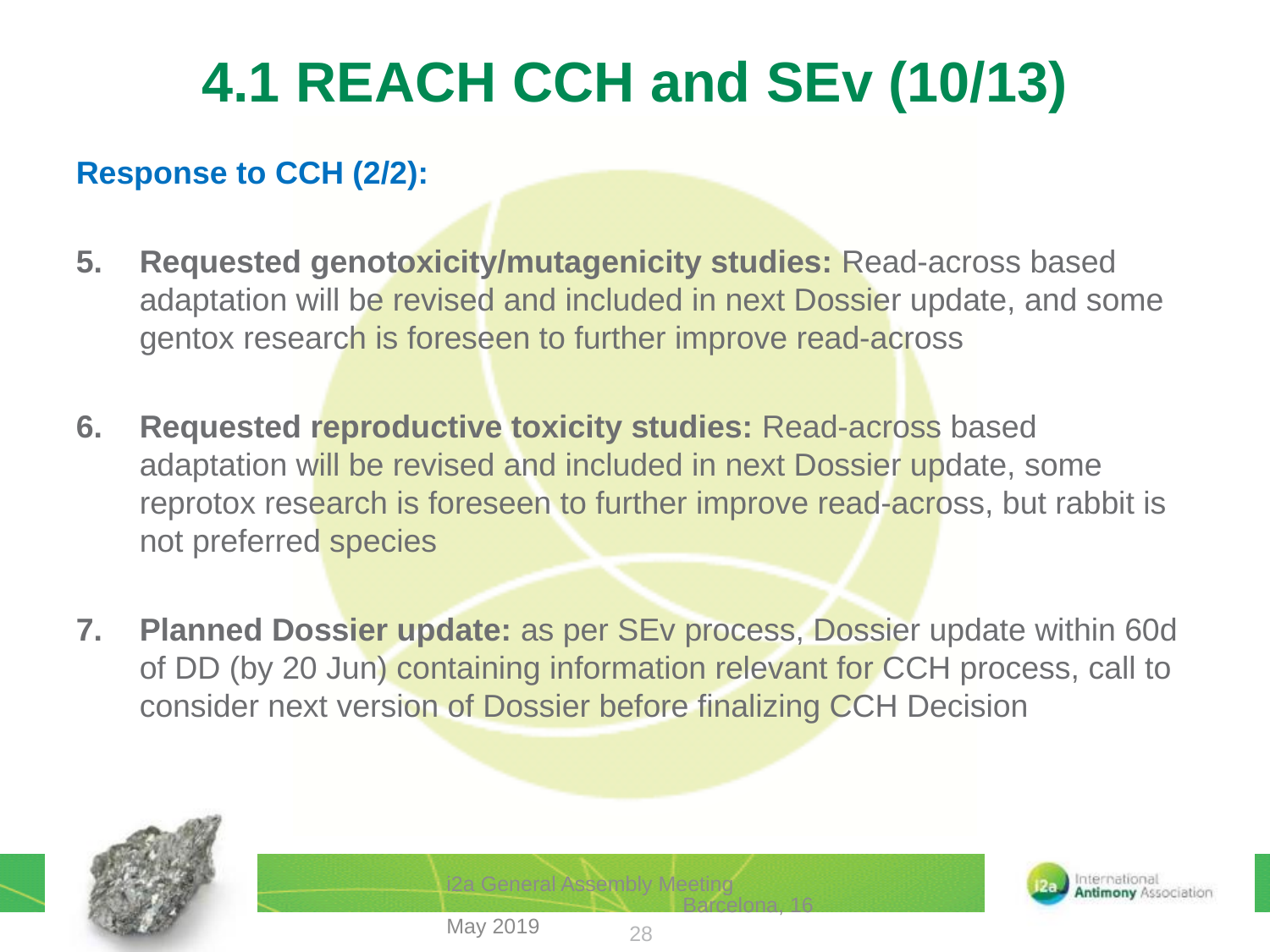

# 4.1 REACH CCH and SEv (10/13)
Response to CCH (2/2):

Requested genotoxicity/mutagenicity studies: Read-across based adaptation will be revised and included in next Dossier update, and some gentox research is foreseen to further improve read-across

Requested reproductive toxicity studies: Read-across based adaptation will be revised and included in next Dossier update, some reprotox research is foreseen to further improve read-across, but rabbit is not preferred species

Planned Dossier update: as per SEv process, Dossier update within 60d of DD (by 20 Jun) containing information relevant for CCH process, call to consider next version of Dossier before finalizing CCH Decision
i2a General Assembly Meeting                                                       Barcelona, 16 May 2019
28